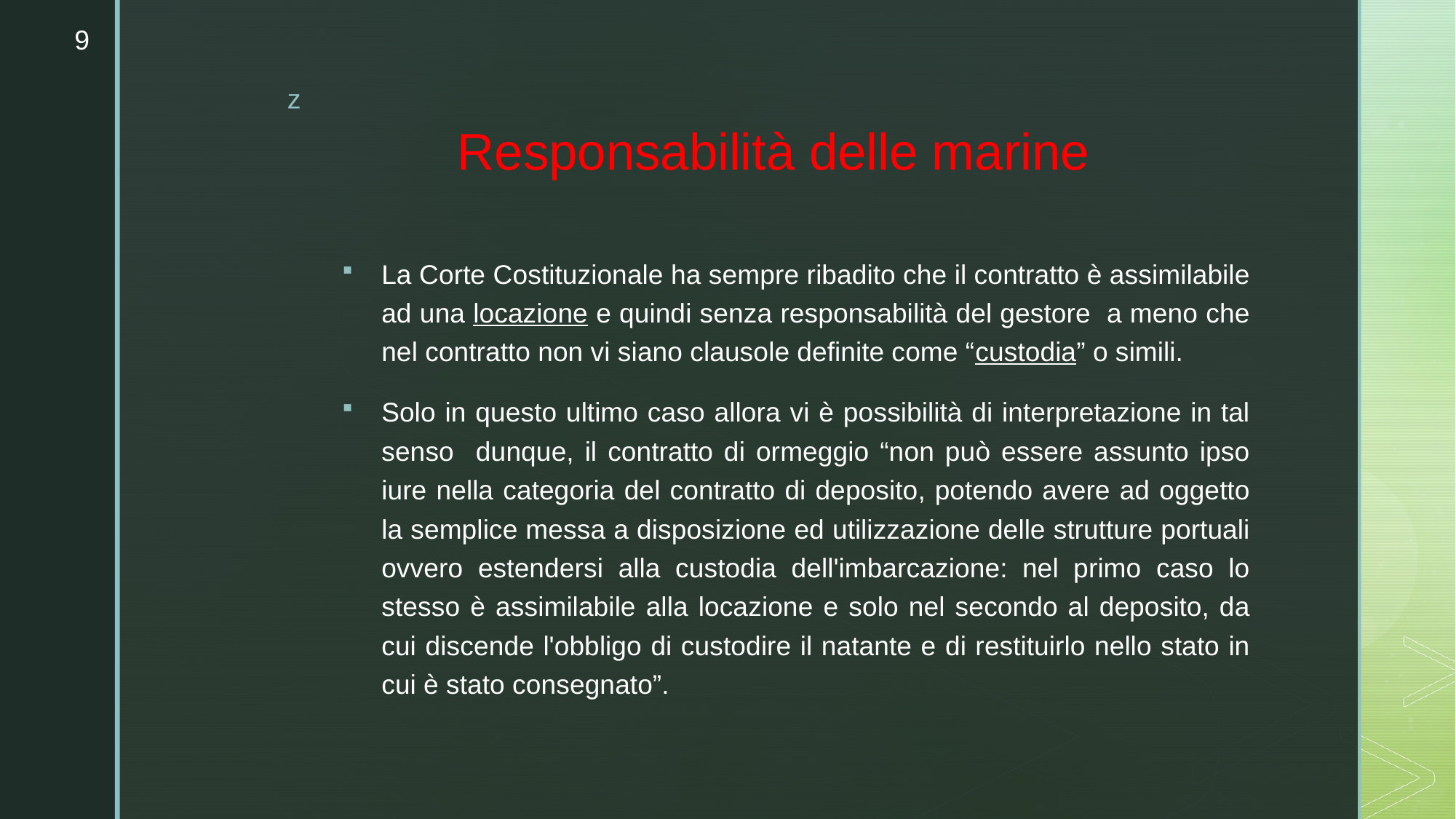

9
# Responsabilità delle marine
La Corte Costituzionale ha sempre ribadito che il contratto è assimilabile ad una locazione e quindi senza responsabilità del gestore  a meno che nel contratto non vi siano clausole definite come “custodia” o simili.
Solo in questo ultimo caso allora vi è possibilità di interpretazione in tal senso  dunque, il contratto di ormeggio “non può essere assunto ipso iure nella categoria del contratto di deposito, potendo avere ad oggetto la semplice messa a disposizione ed utilizzazione delle strutture portuali ovvero estendersi alla custodia dell'imbarcazione: nel primo caso lo stesso è assimilabile alla locazione e solo nel secondo al deposito, da cui discende l'obbligo di custodire il natante e di restituirlo nello stato in cui è stato consegnato”.